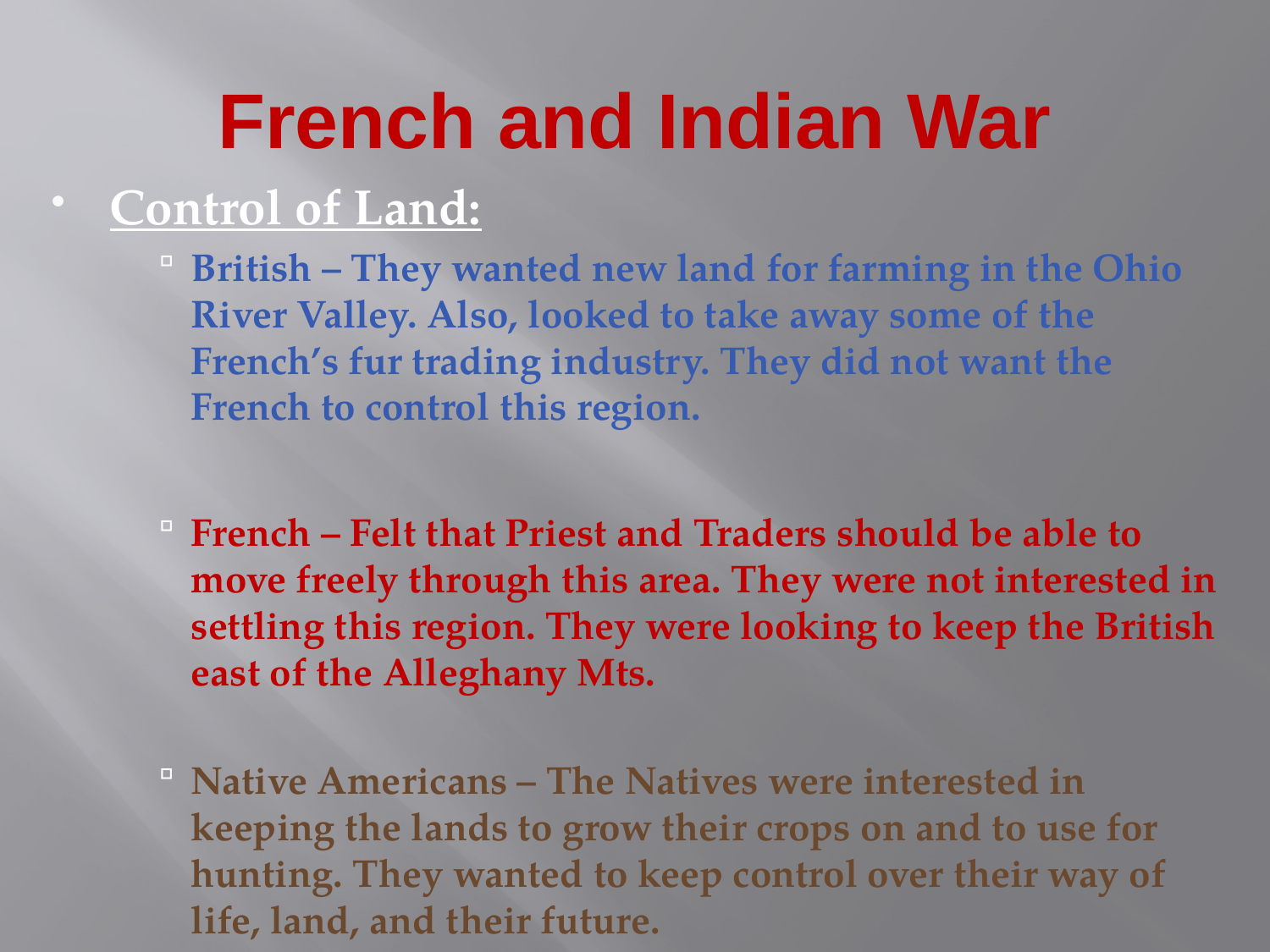

# French and Indian War
Control of Land:
British – They wanted new land for farming in the Ohio River Valley. Also, looked to take away some of the French’s fur trading industry. They did not want the French to control this region.

French – Felt that Priest and Traders should be able to move freely through this area. They were not interested in settling this region. They were looking to keep the British east of the Alleghany Mts.

Native Americans – The Natives were interested in keeping the lands to grow their crops on and to use for hunting. They wanted to keep control over their way of life, land, and their future.